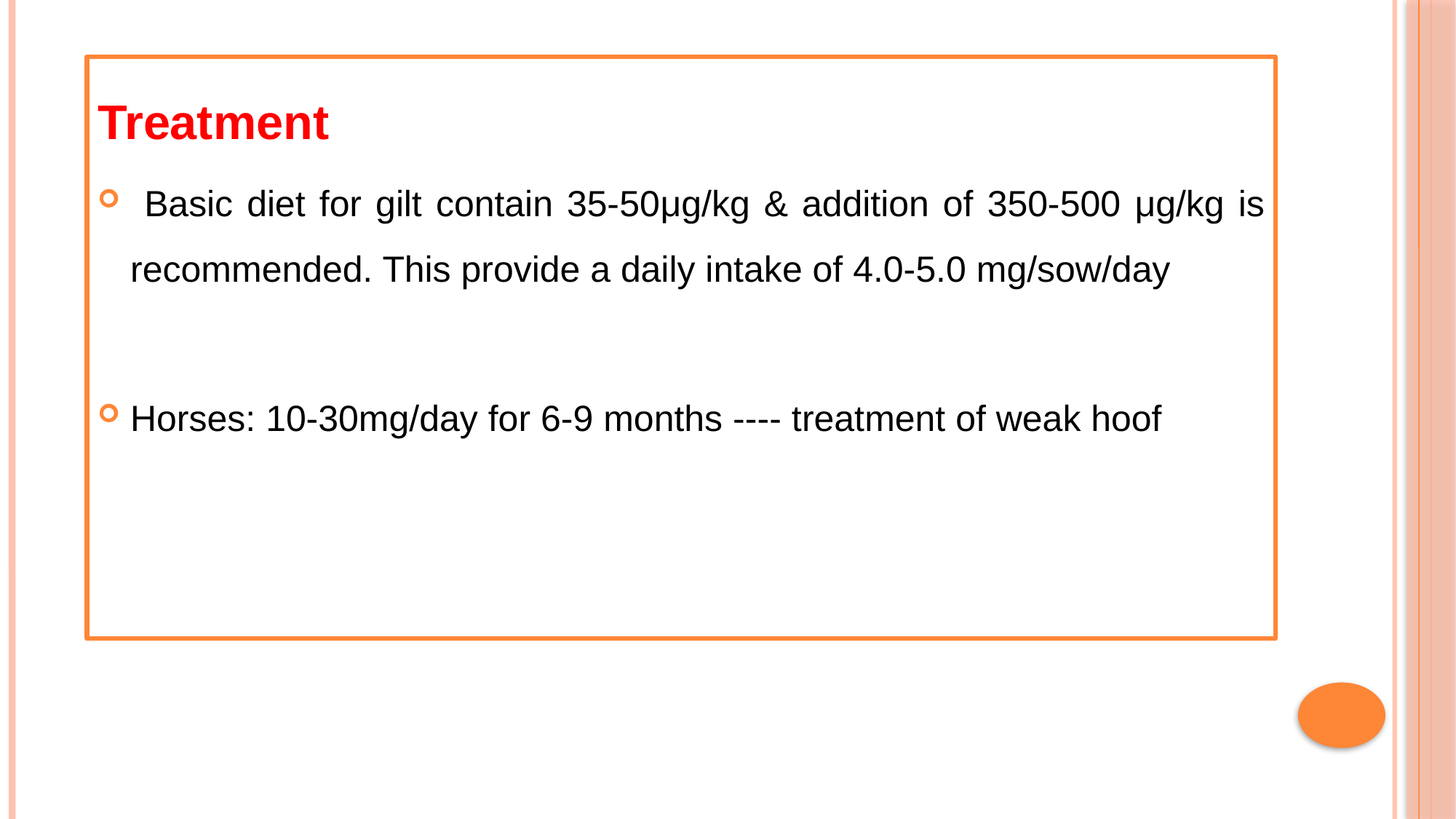

Treatment
 Basic diet for gilt contain 35-50μg/kg & addition of 350-500 μg/kg is recommended. This provide a daily intake of 4.0-5.0 mg/sow/day

Horses: 10-30mg/day for 6-9 months ---- treatment of weak hoof